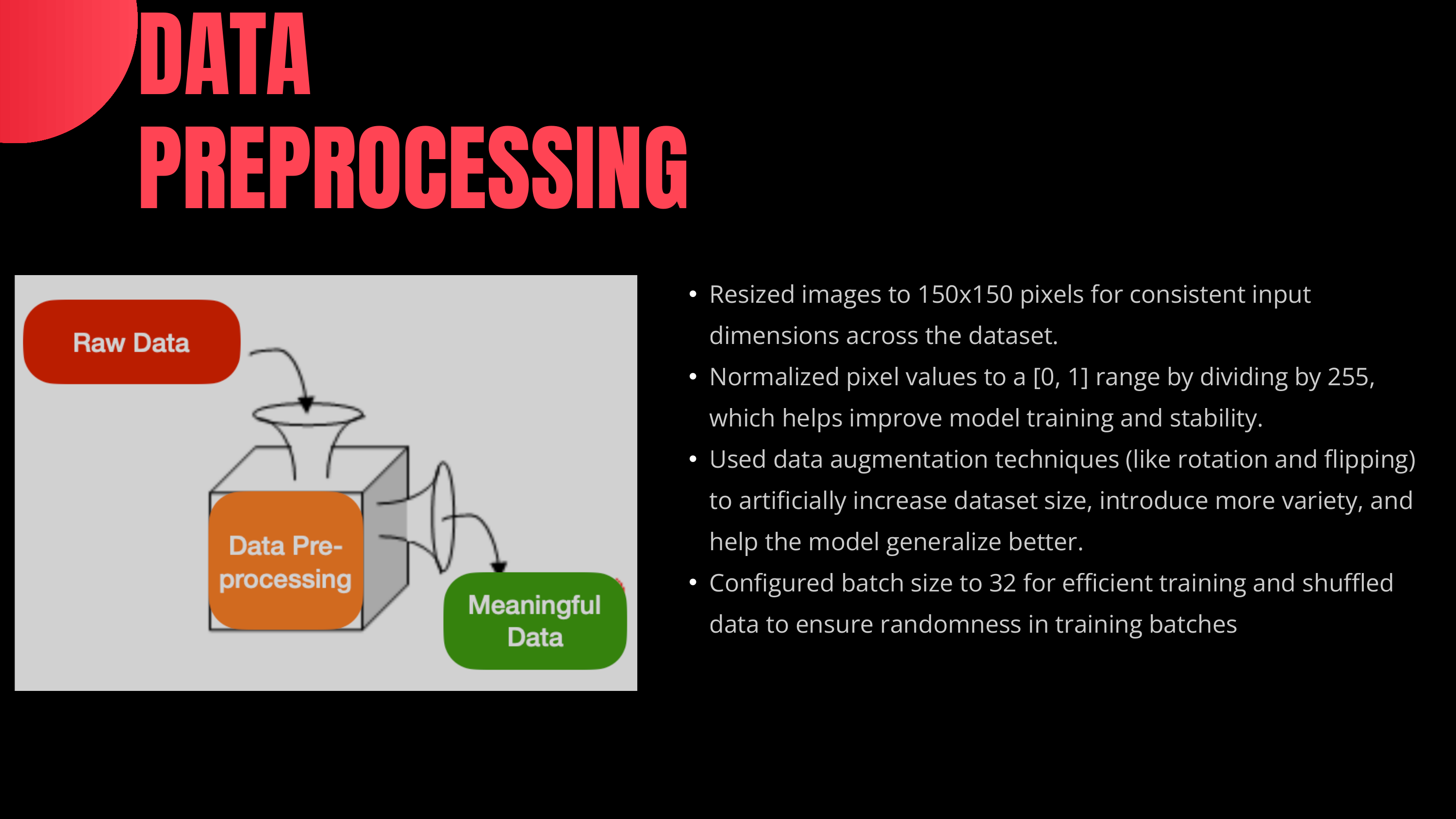

DATA PREPROCESSING
Resized images to 150x150 pixels for consistent input dimensions across the dataset.
Normalized pixel values to a [0, 1] range by dividing by 255, which helps improve model training and stability.
Used data augmentation techniques (like rotation and flipping) to artificially increase dataset size, introduce more variety, and help the model generalize better.
Configured batch size to 32 for efficient training and shuffled data to ensure randomness in training batches